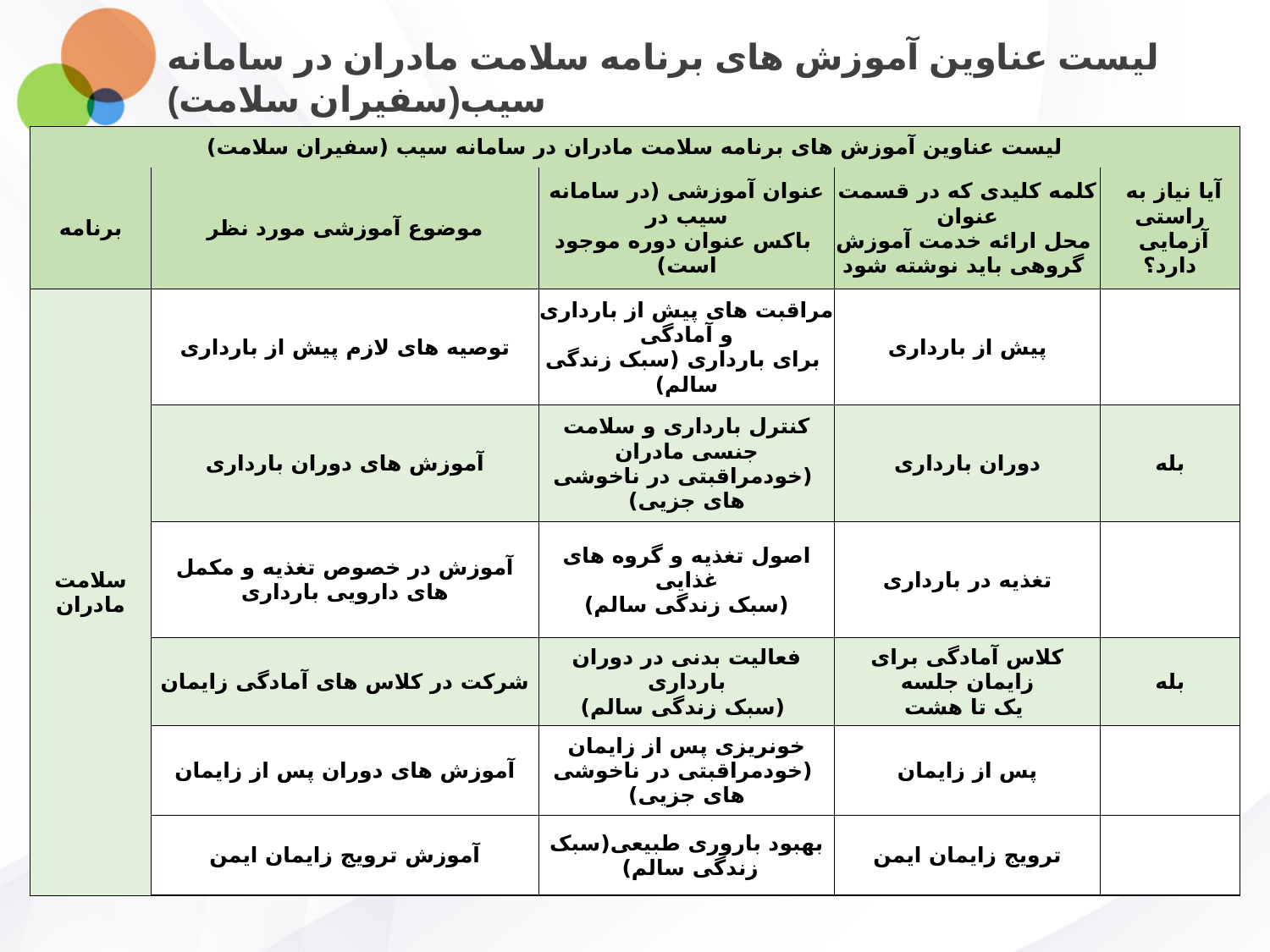

# لیست عناوین آموزش های برنامه سلامت مادران در سامانه سیب(سفیران سلامت)
| لیست عناوین آموزش های برنامه سلامت مادران در سامانه سیب (سفیران سلامت) |  |  |  |  |
| --- | --- | --- | --- | --- |
| برنامه | موضوع آموزشی مورد نظر | عنوان آموزشی (در سامانه سیب در باکس عنوان دوره موجود است) | کلمه کلیدی که در قسمت عنوان محل ارائه خدمت آموزش گروهی باید نوشته شود | آیا نیاز به راستی آزمایی دارد؟ |
| سلامت مادران | توصیه های لازم پیش از بارداری | مراقبت های پیش از بارداری و آمادگی برای بارداری (سبک زندگی سالم) | پیش از بارداری |  |
|  | آموزش های دوران بارداری | کنترل بارداری و سلامت جنسی مادران (خودمراقبتی در ناخوشی های جزیی) | دوران بارداری | بله |
|  | آموزش در خصوص تغذیه و مکمل های دارویی بارداری | اصول تغذیه و گروه های غذایی (سبک زندگی سالم) | تغذیه در بارداری |  |
|  | شرکت در کلاس های آمادگی زایمان | فعالیت بدنی در دوران بارداری (سبک زندگی سالم) | کلاس آمادگی برای زایمان جلسه یک تا هشت | بله |
|  | آموزش های دوران پس از زایمان | خونریزی پس از زایمان (خودمراقبتی در ناخوشی های جزیی) | پس از زایمان |  |
|  | آموزش ترویج زایمان ایمن | بهبود باروری طبیعی(سبک زندگی سالم) | ترویج زایمان ایمن |  |